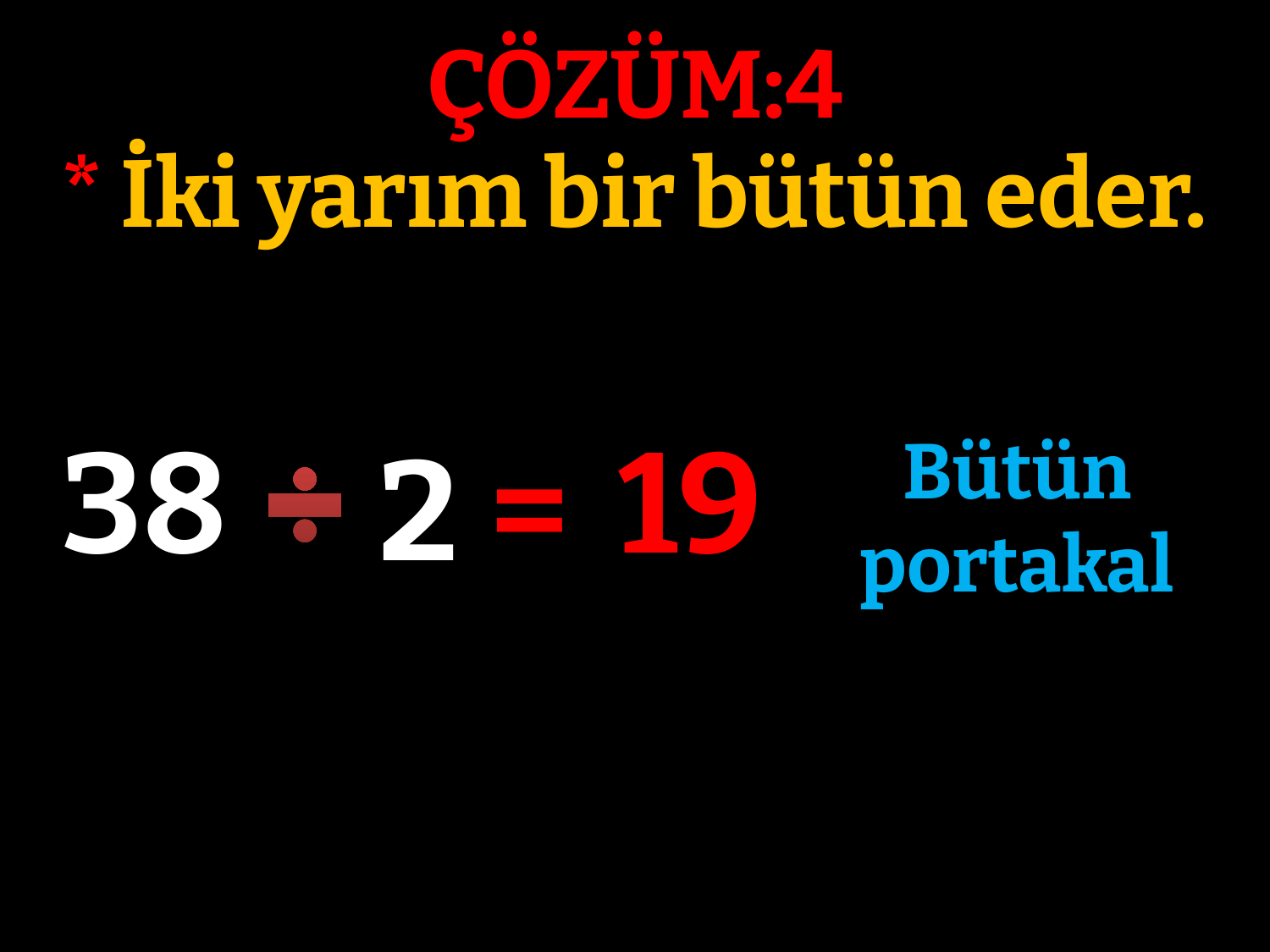

ÇÖZÜM:4
* İki yarım bir bütün eder.
38
19
=
2
Bütün portakal